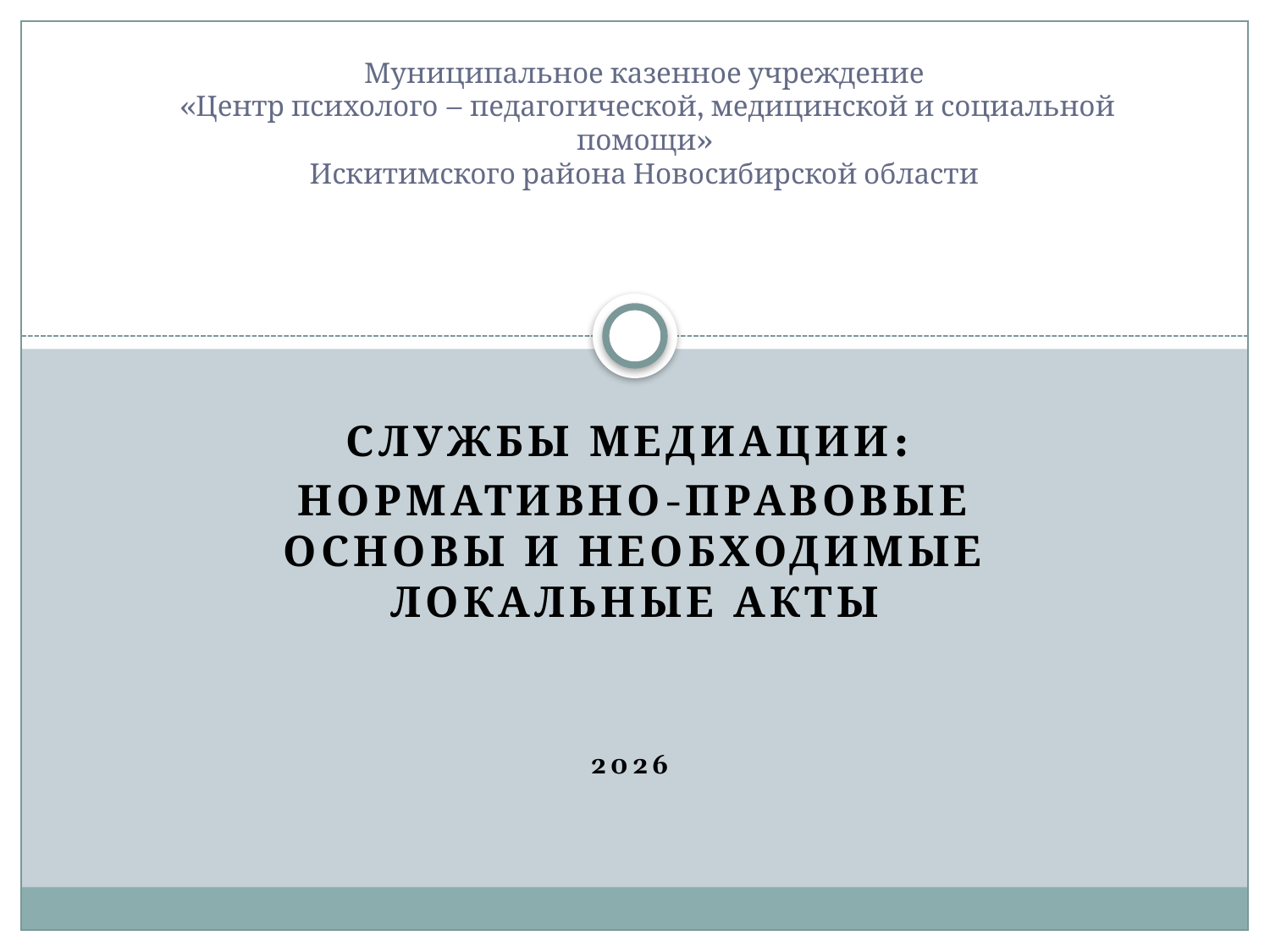

# Муниципальное казенное учреждение «Центр психолого – педагогической, медицинской и социальной помощи» Искитимского района Новосибирской области

Службы медиации:
нормативно-правовые основы и необходимые локальные акты

2026